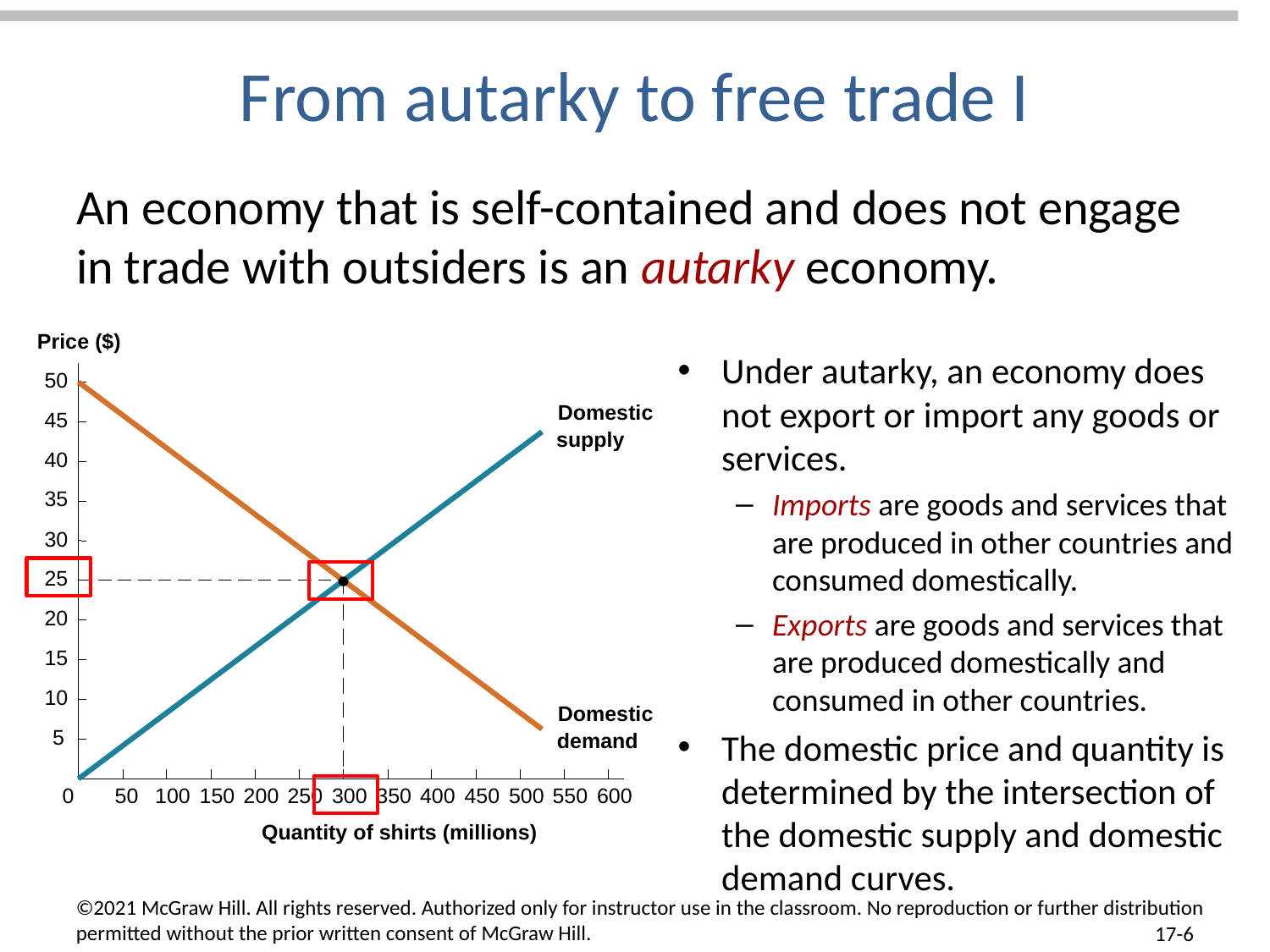

# From autarky to free trade I
An economy that is self-contained and does not engage in trade with outsiders is an autarky economy.
Price ($)

50

Domestic
45

supply

40

35

30

25

20

15

10

Domestic

5

demand

0
50
100
150
200
250
300
350
400
450
500
550
600
Quantity of shirts (millions)
Under autarky, an economy does not export or import any goods or services.
Imports are goods and services that are produced in other countries and consumed domestically.
Exports are goods and services that are produced domestically and consumed in other countries.
The domestic price and quantity is determined by the intersection of the domestic supply and domestic demand curves.